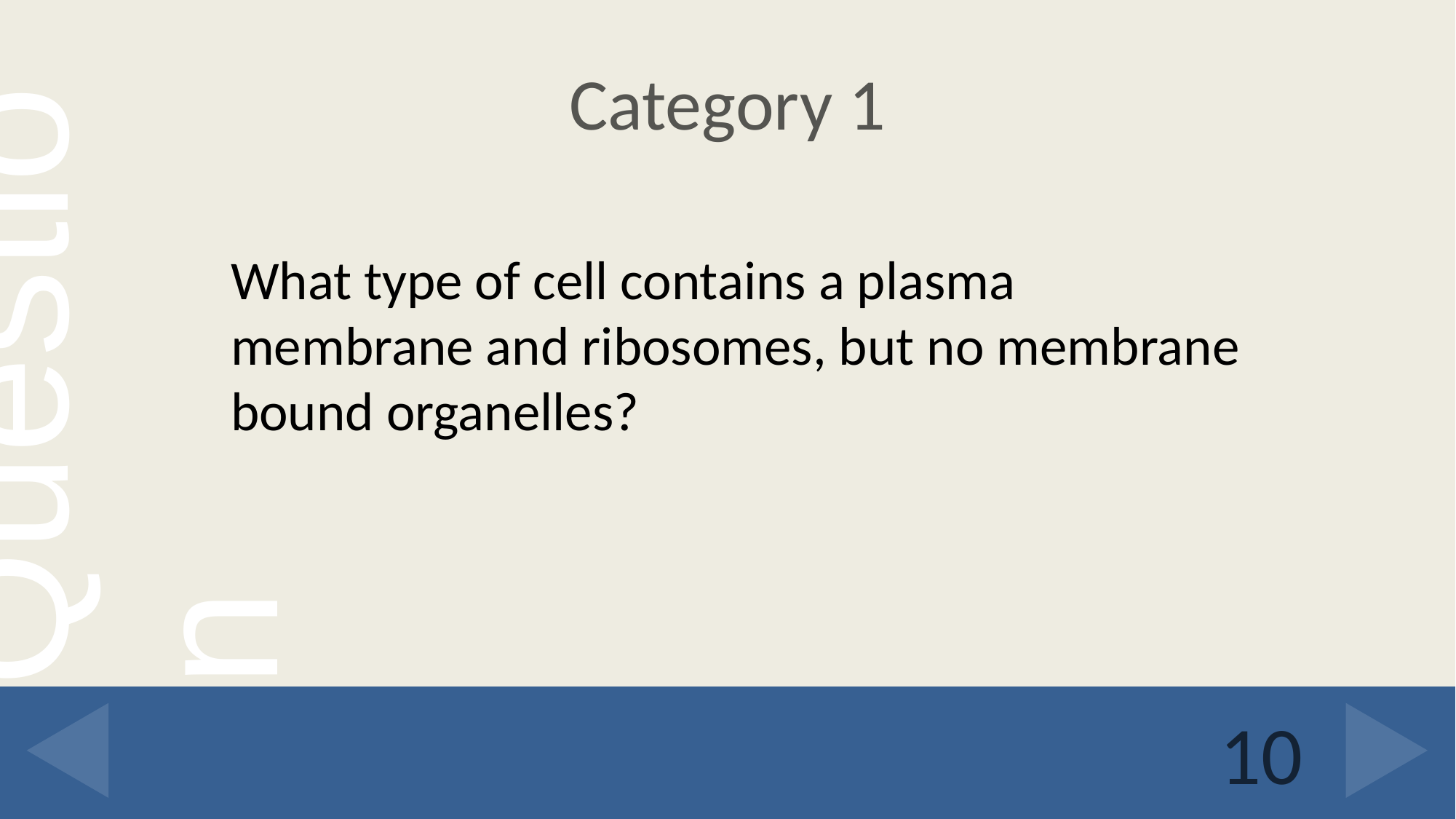

# Category 1
What type of cell contains a plasma membrane and ribosomes, but no membrane bound organelles?
10